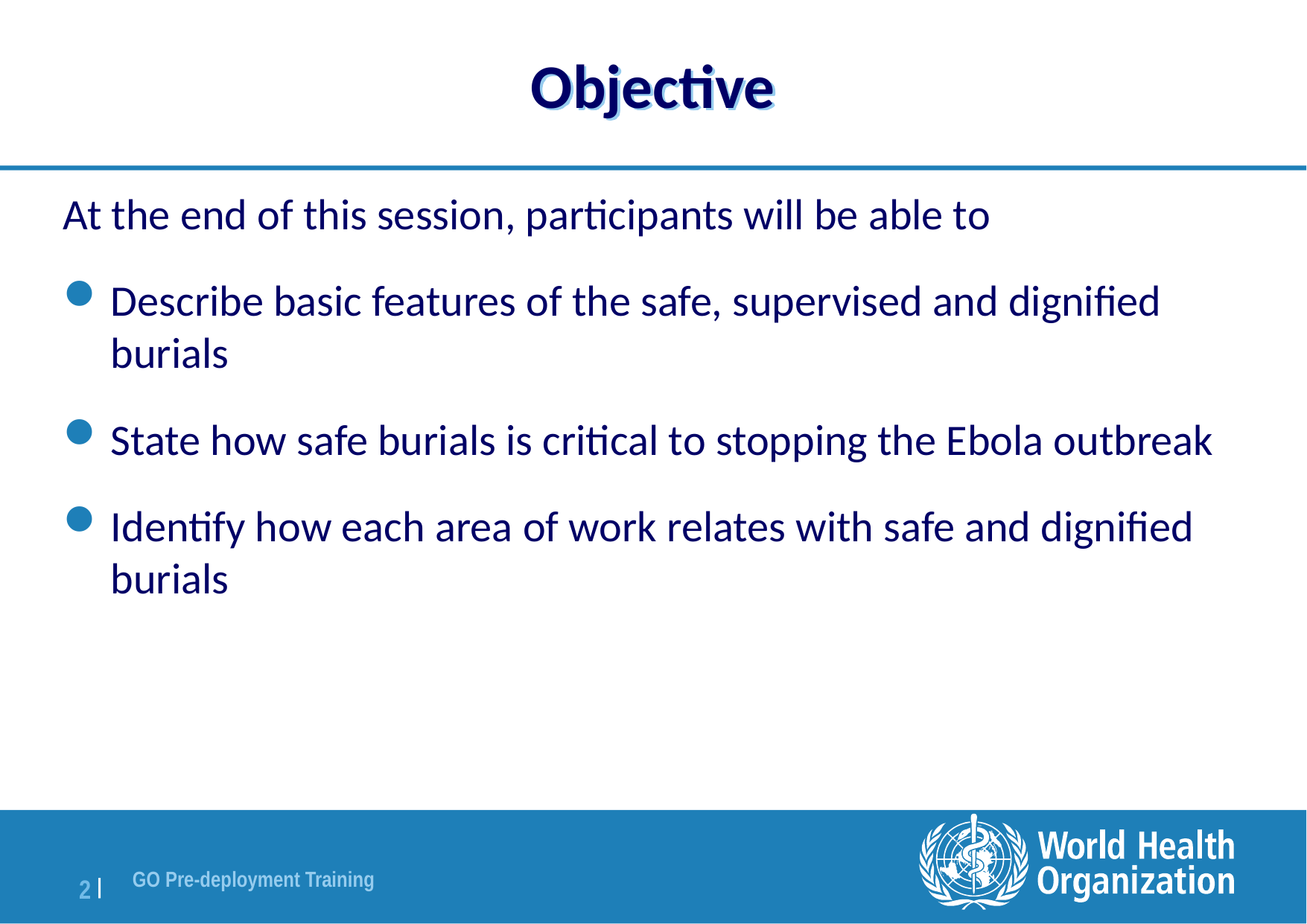

# Objective
At the end of this session, participants will be able to
Describe basic features of the safe, supervised and dignified burials
State how safe burials is critical to stopping the Ebola outbreak
Identify how each area of work relates with safe and dignified burials